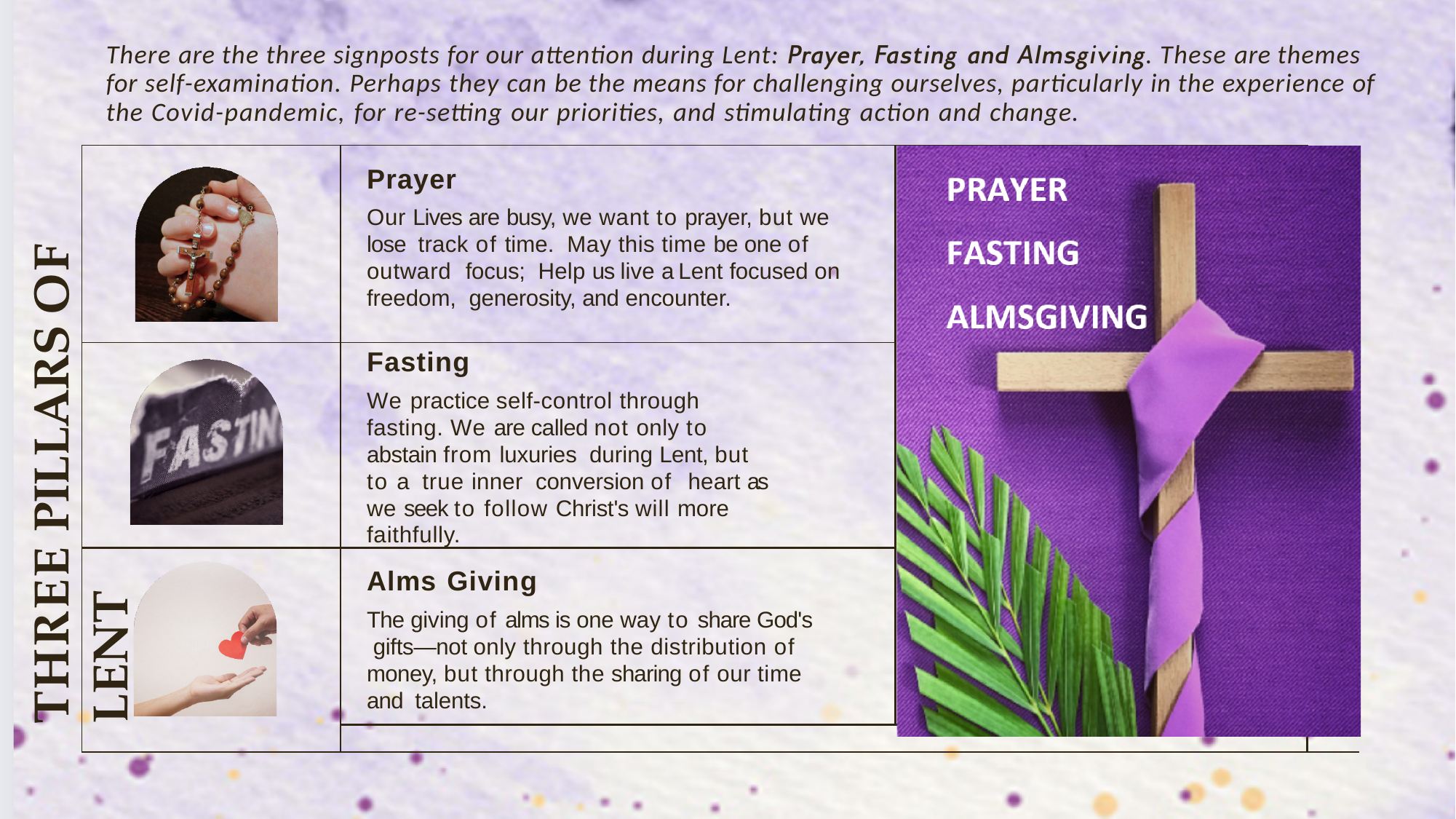

There are the three signposts for our attention during Lent: Prayer, Fasting and Almsgiving. These are themes  for self-examination. Perhaps they can be the means for challenging ourselves, particularly in the experience of  the Covid-pandemic, for re-setting our priorities, and stimulating action and change.
THREE PILLARS OF LENT
|  | Prayer Our Lives are busy, we want to prayer, but we lose track of time. May this time be one of outward focus; Help us live a Lent focused on freedom, generosity, and encounter. |  |  |
| --- | --- | --- | --- |
|  | Fasting We practice self-control through fasting. We are called not only to abstain from luxuries during Lent, but to a true inner conversion of heart as we seek to follow Christ's will more faithfully. |  |  |
|  | Alms Giving The giving of alms is one way to share God's gifts—not only through the distribution of money, but through the sharing of our time and talents. |  |  |
|  |  |  |  |